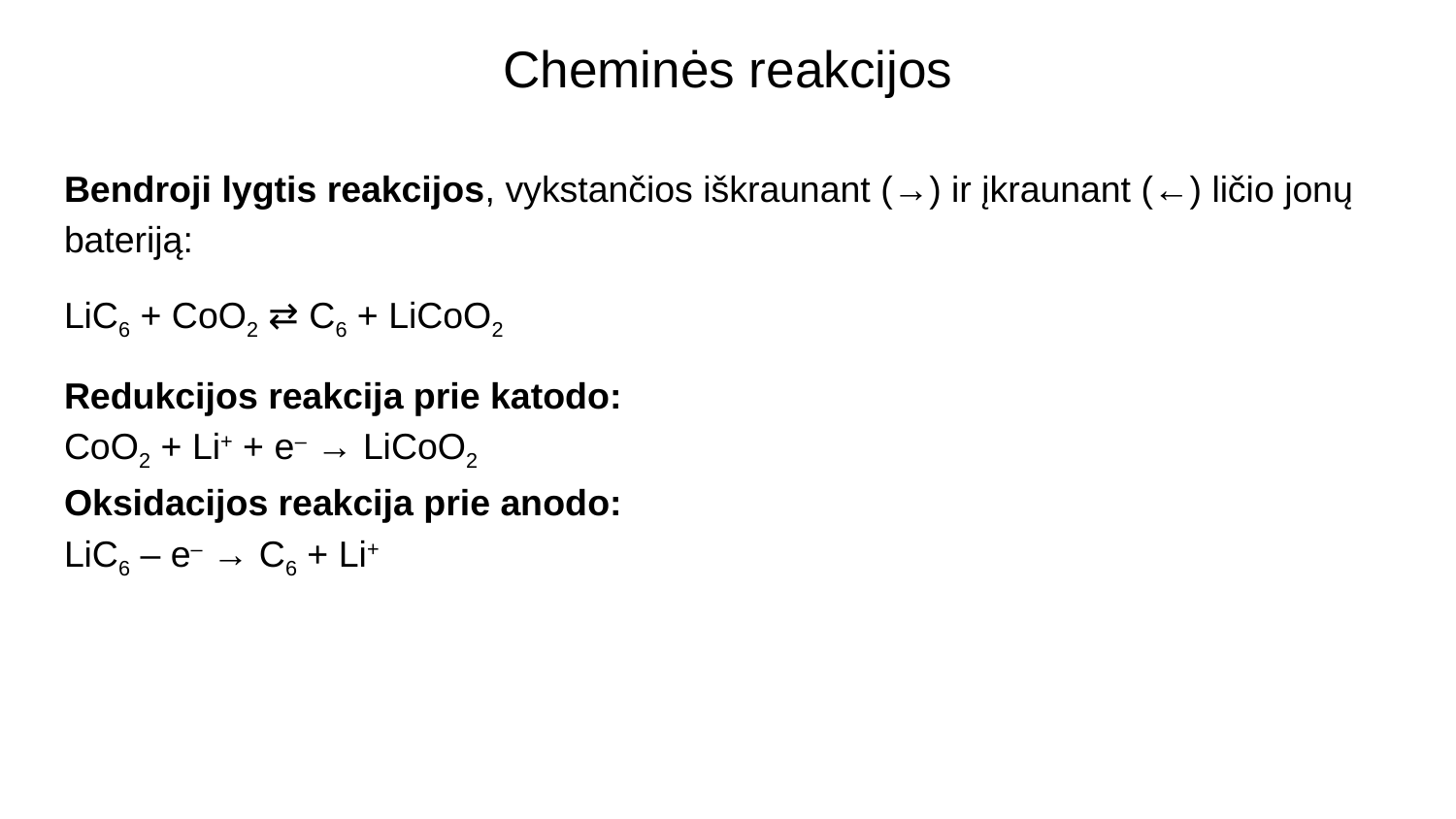

# Cheminės reakcijos
Bendroji lygtis reakcijos, vykstančios iškraunant (→) ir įkraunant (←) ličio jonų bateriją:
LiC6 + CoO2 ⇄ C6 + LiCoO2
Redukcijos reakcija prie katodo:
CoO2 + Li+ + e– → LiCoO2
Oksidacijos reakcija prie anodo:
LiC6 – e– → C6 + Li+